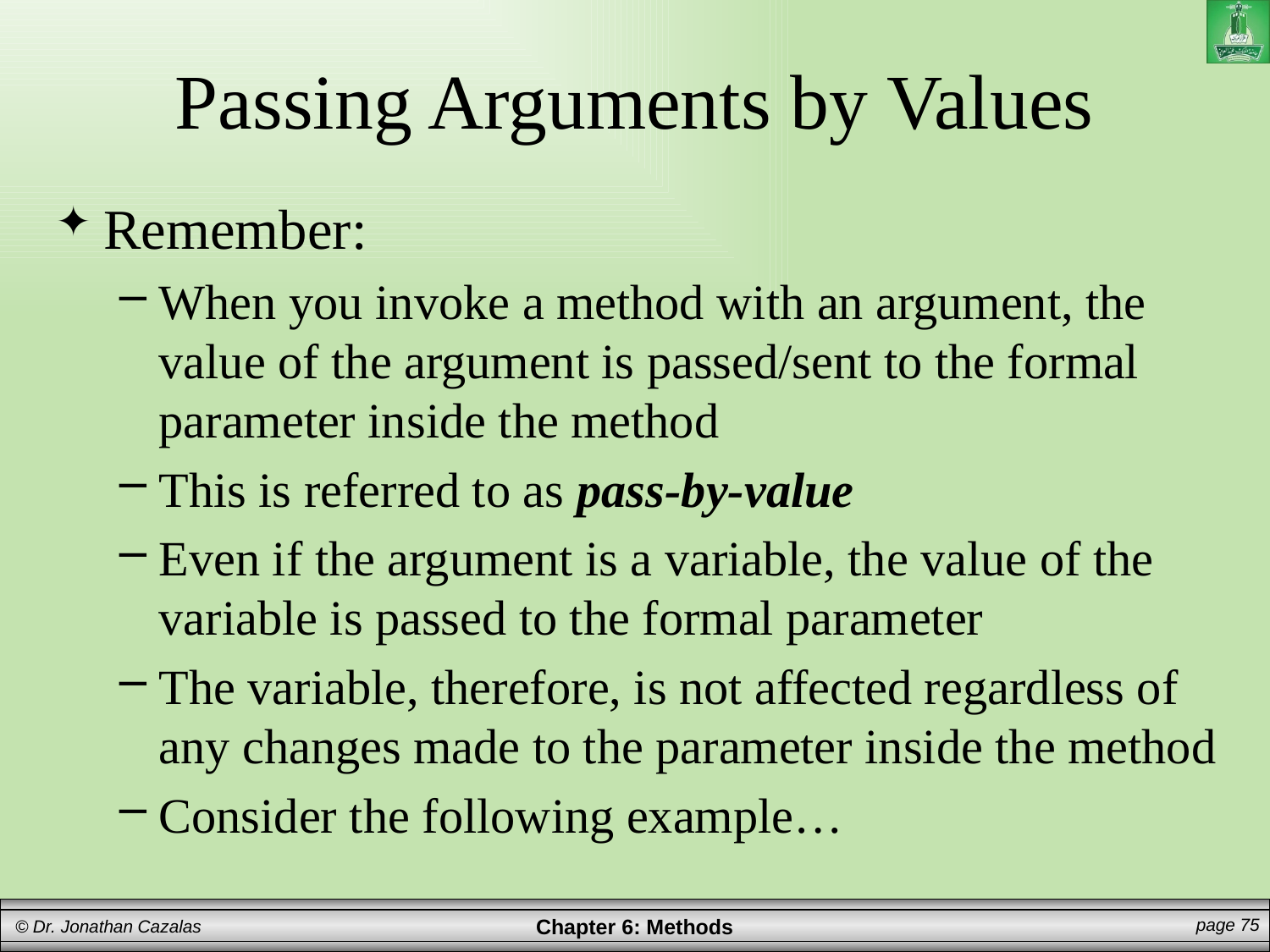

# Passing Arguments by Values
Remember:
When you invoke a method with an argument, the value of the argument is passed/sent to the formal parameter inside the method
This is referred to as pass-by-value
Even if the argument is a variable, the value of the variable is passed to the formal parameter
The variable, therefore, is not affected regardless of any changes made to the parameter inside the method
Consider the following example…